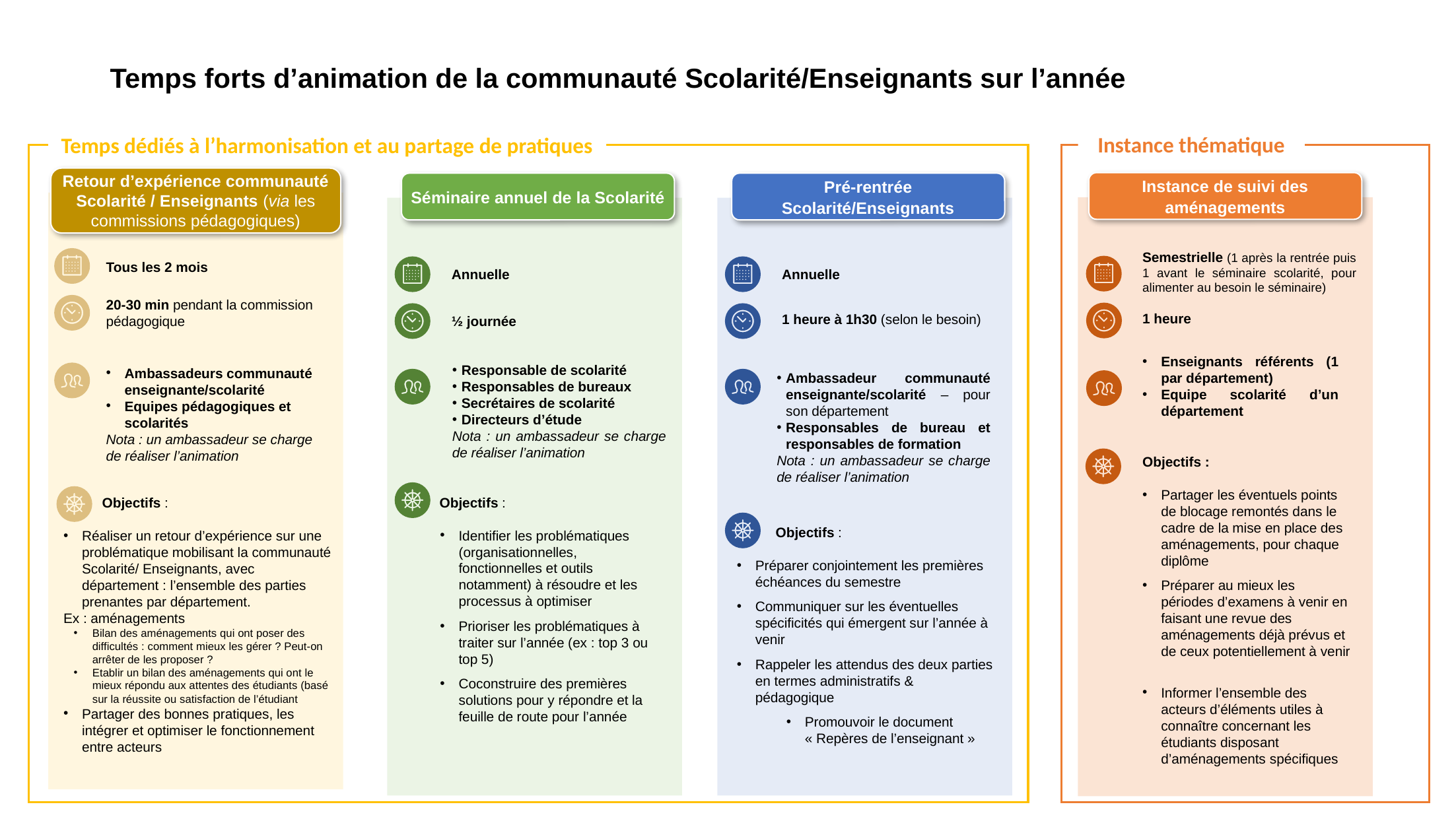

# Temps forts d’animation de la communauté Scolarité/Enseignants sur l’année
Instance thématique
Temps dédiés à l’harmonisation et au partage de pratiques

Retour d’expérience communauté Scolarité / Enseignants (via les commissions pédagogiques)
Instance de suivi des aménagements
Séminaire annuel de la Scolarité
Pré-rentrée Scolarité/Enseignants

Tous les 2 mois​

Semestrielle (1 après la rentrée puis 1 avant le séminaire scolarité, pour alimenter au besoin le séminaire)

Annuelle
Annuelle

20-30 min pendant la commission pédagogique

1 heure

1 heure à 1h30 (selon le besoin)
½ journée
Enseignants référents (1 par département)
Equipe scolarité d’un département
Ambassadeur communauté enseignante/scolarité – pour son département
Responsables de bureau et responsables de formation
Nota : un ambassadeur se charge de réaliser l’animation
Responsable de scolarité
Responsables de bureaux
Secrétaires de scolarité
Directeurs d’étude
Nota : un ambassadeur se charge de réaliser l’animation

Ambassadeurs communauté enseignante/scolarité
Equipes pédagogiques et scolarités
Nota : un ambassadeur se charge de réaliser l’animation

Objectifs :

Partager les éventuels points de blocage remontés dans le cadre de la mise en place des aménagements, pour chaque diplôme
Préparer au mieux les périodes d’examens à venir en faisant une revue des aménagements déjà prévus et de ceux potentiellement à venir
Informer l’ensemble des acteurs d’éléments utiles à connaître concernant les étudiants disposant d’aménagements spécifiques

Objectifs :

Identifier les problématiques (organisationnelles, fonctionnelles et outils notamment) à résoudre et les processus à optimiser
Prioriser les problématiques à traiter sur l’année (ex : top 3 ou top 5)
Coconstruire des premières solutions pour y répondre et la feuille de route pour l’année

Objectifs :

Réaliser un retour d’expérience sur une problématique mobilisant la communauté Scolarité/ Enseignants, avec département : l’ensemble des parties prenantes par département.
Ex : aménagements
Bilan des aménagements qui ont poser des difficultés : comment mieux les gérer ? Peut-on arrêter de les proposer ?
Etablir un bilan des aménagements qui ont le mieux répondu aux attentes des étudiants (basé sur la réussite ou satisfaction de l’étudiant
Partager des bonnes pratiques, les intégrer et optimiser le fonctionnement entre acteurs

Objectifs :

Préparer conjointement les premières échéances du semestre
Communiquer sur les éventuelles spécificités qui émergent sur l’année à venir
Rappeler les attendus des deux parties en termes administratifs & pédagogique
Promouvoir le document « Repères de l’enseignant »